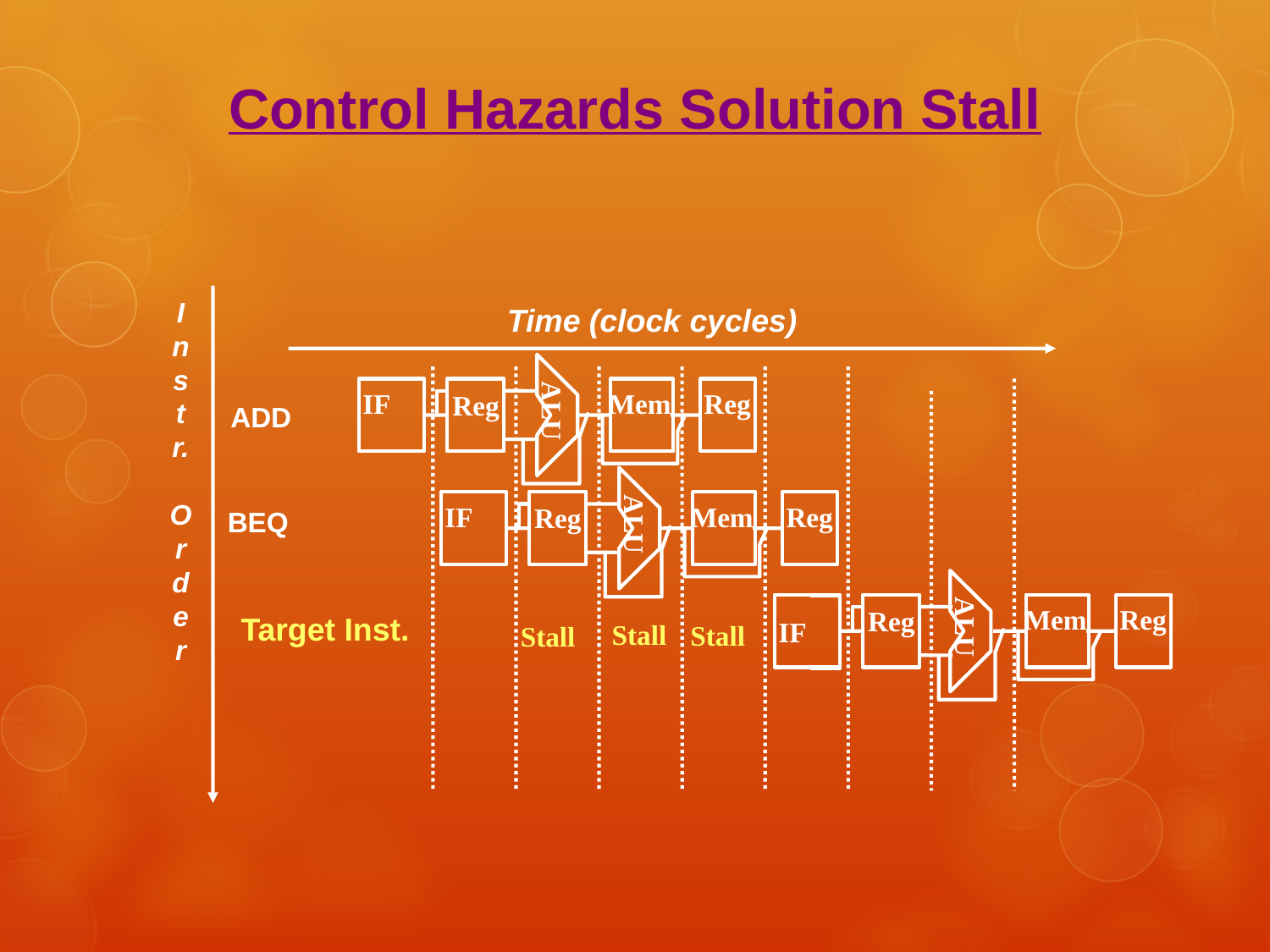

Control Hazards Solution Stall

I
n
s
t
r.

O
r
d
e
r
Time (clock cycles)

IF
Mem
Reg
Reg

ALU
ADD

IF
Mem
Reg
Reg
BEQ

ALU

ALU

IF

Mem
Reg
Reg

Target Inst.
Stall
Stall
Stall